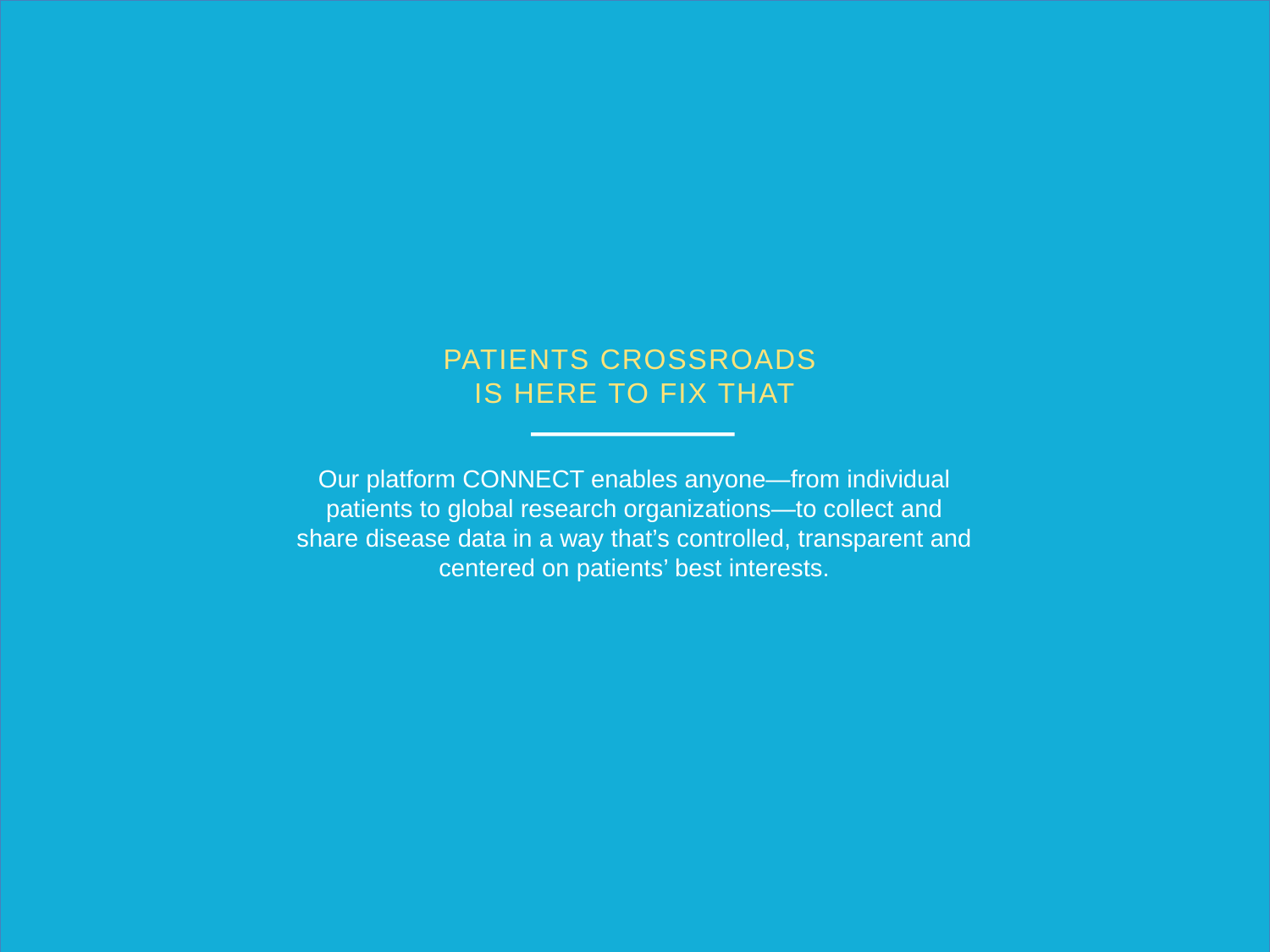

PATIENTS CROSSROADS
IS HERE TO FIX THAT

Our platform CONNECT enables anyone—from individual patients to global research organizations—to collect and share disease data in a way that’s controlled, transparent and centered on patients’ best interests.